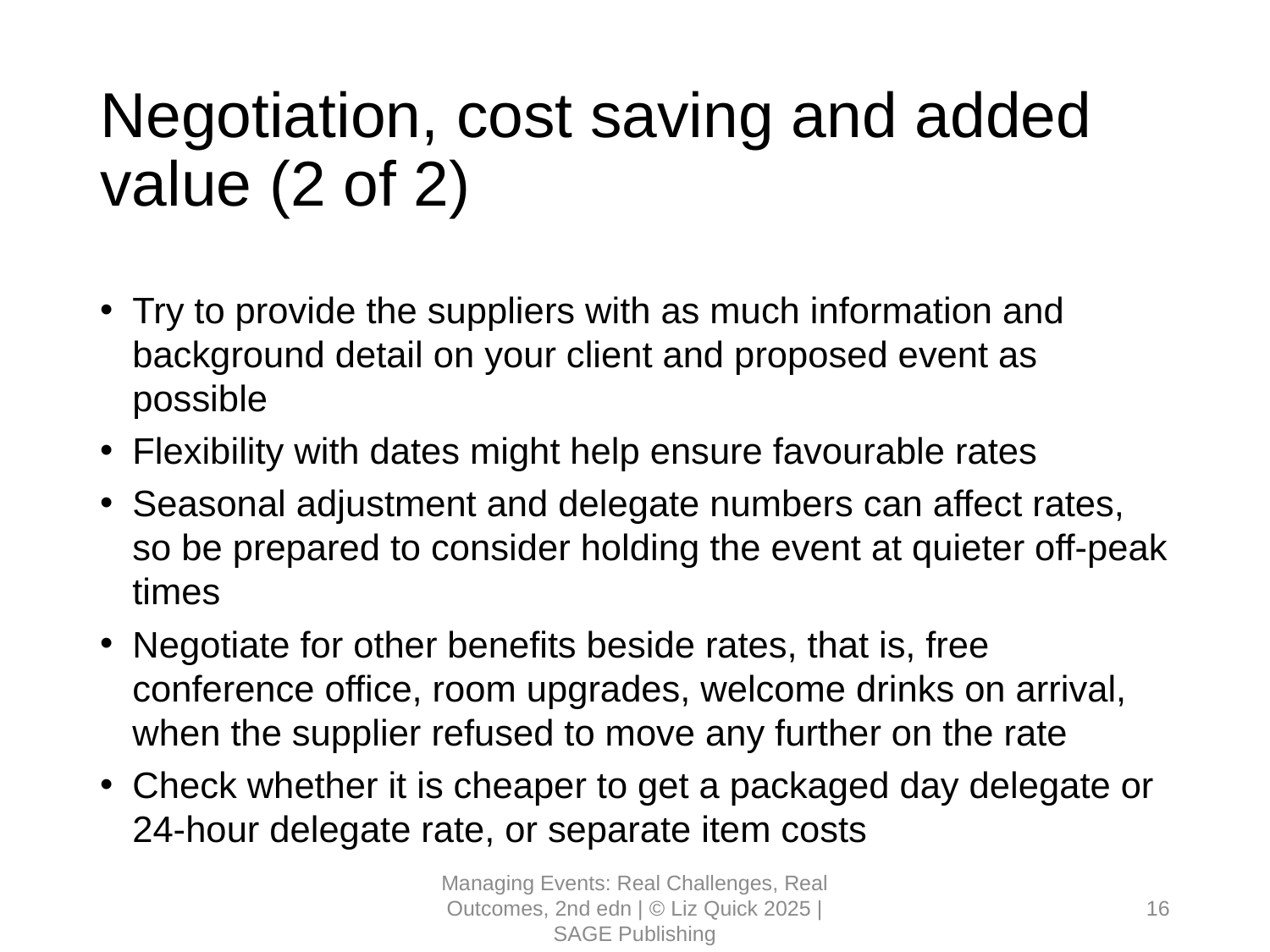

# Negotiation, cost saving and added value (2 of 2)
Try to provide the suppliers with as much information and background detail on your client and proposed event as possible
Flexibility with dates might help ensure favourable rates
Seasonal adjustment and delegate numbers can affect rates, so be prepared to consider holding the event at quieter off-peak times
Negotiate for other benefits beside rates, that is, free conference office, room upgrades, welcome drinks on arrival, when the supplier refused to move any further on the rate
Check whether it is cheaper to get a packaged day delegate or 24-hour delegate rate, or separate item costs
Managing Events: Real Challenges, Real Outcomes, 2nd edn | © Liz Quick 2025 | SAGE Publishing
16